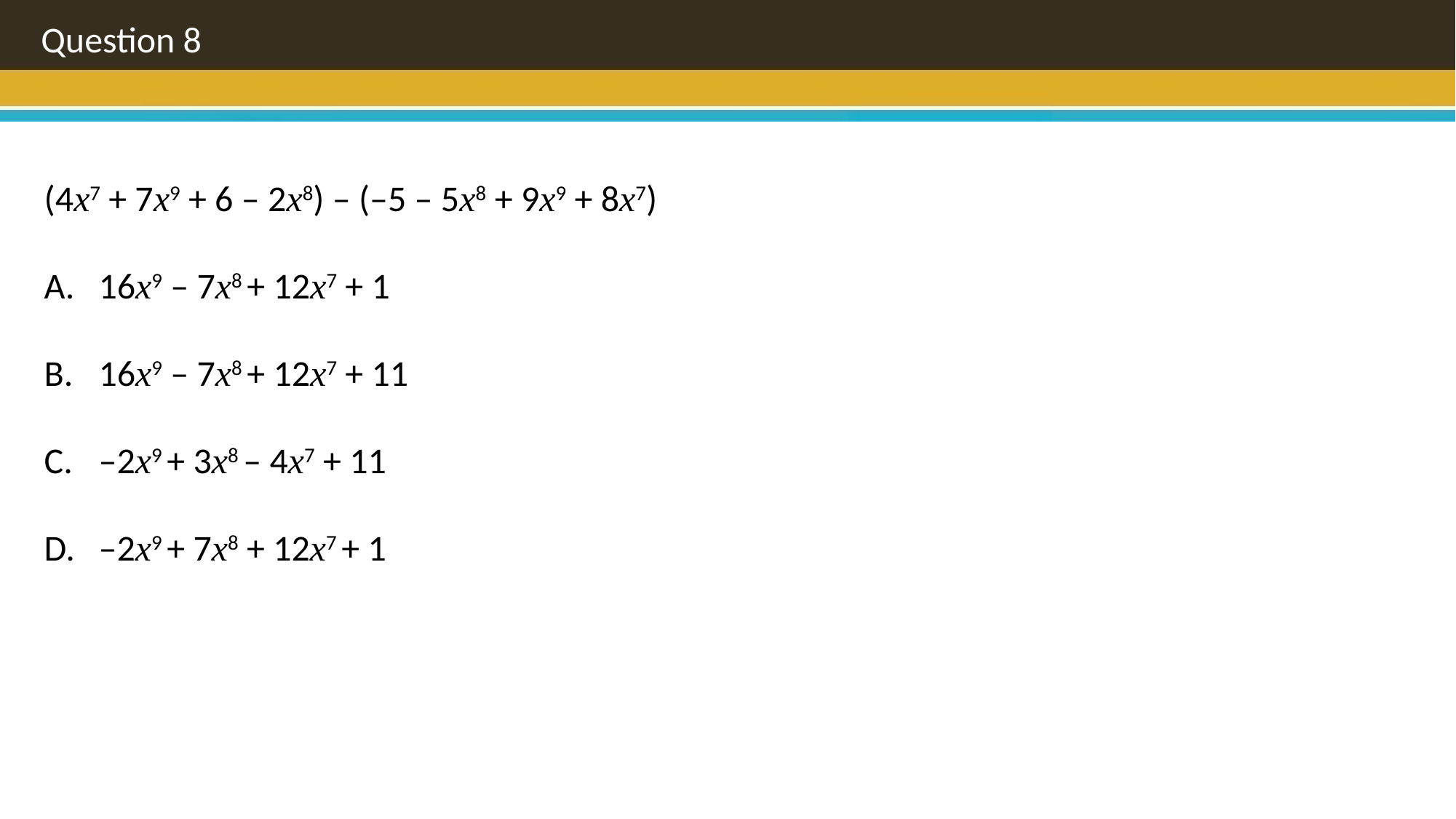

Question 8
(4x7 + 7x9 + 6 – 2x8) – (–5 – 5x8 + 9x9 + 8x7)

16x9 – 7x8 + 12x7 + 1

16x9 – 7x8 + 12x7 + 11

–2x9 + 3x8 – 4x7 + 11

–2x9 + 7x8 + 12x7 + 1